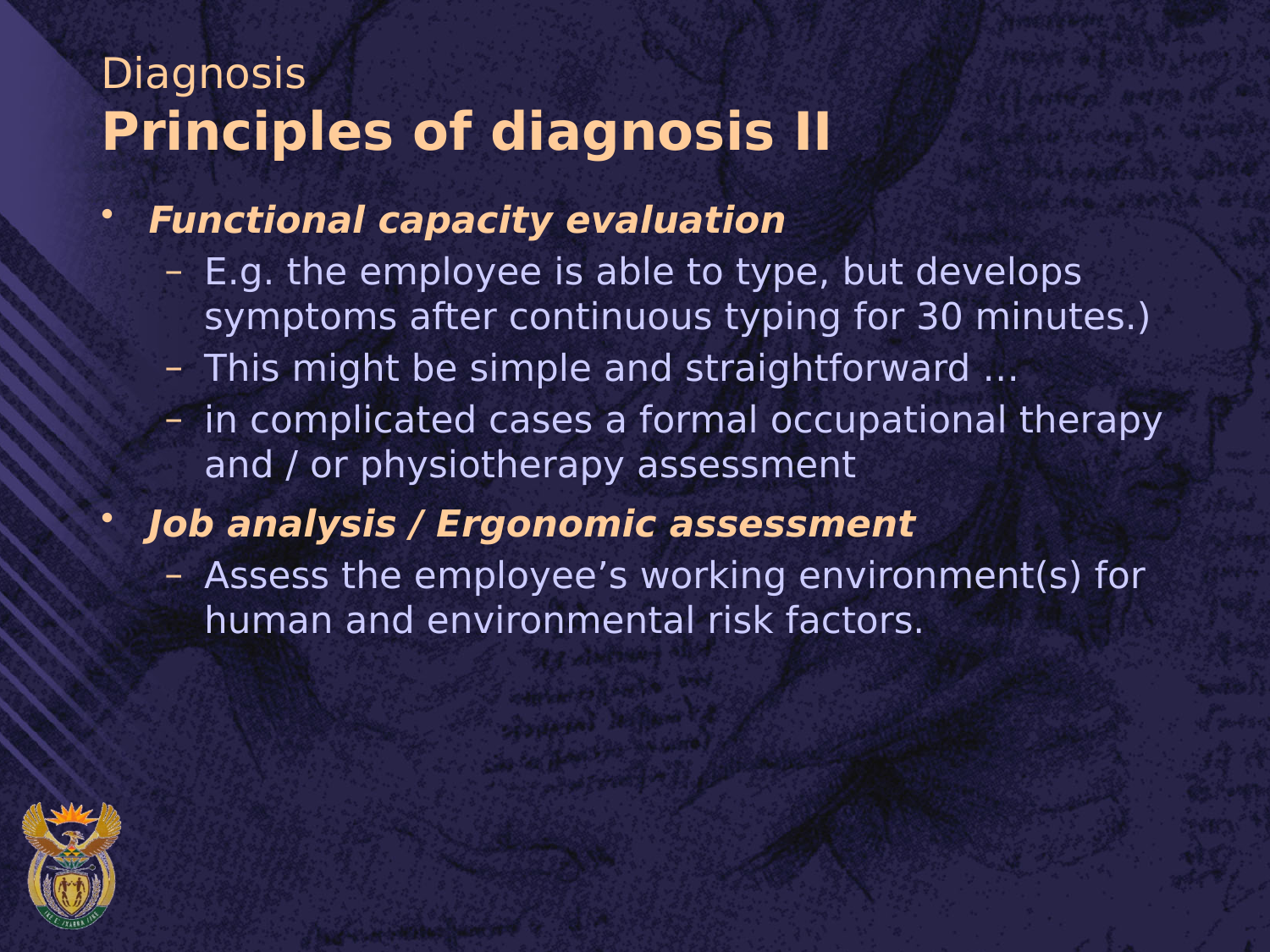

# Diagnosis Principles of diagnosis II
Functional capacity evaluation
E.g. the employee is able to type, but develops symptoms after continuous typing for 30 minutes.)
This might be simple and straightforward …
in complicated cases a formal occupational therapy and / or physiotherapy assessment
Job analysis / Ergonomic assessment
Assess the employee’s working environment(s) for human and environmental risk factors.